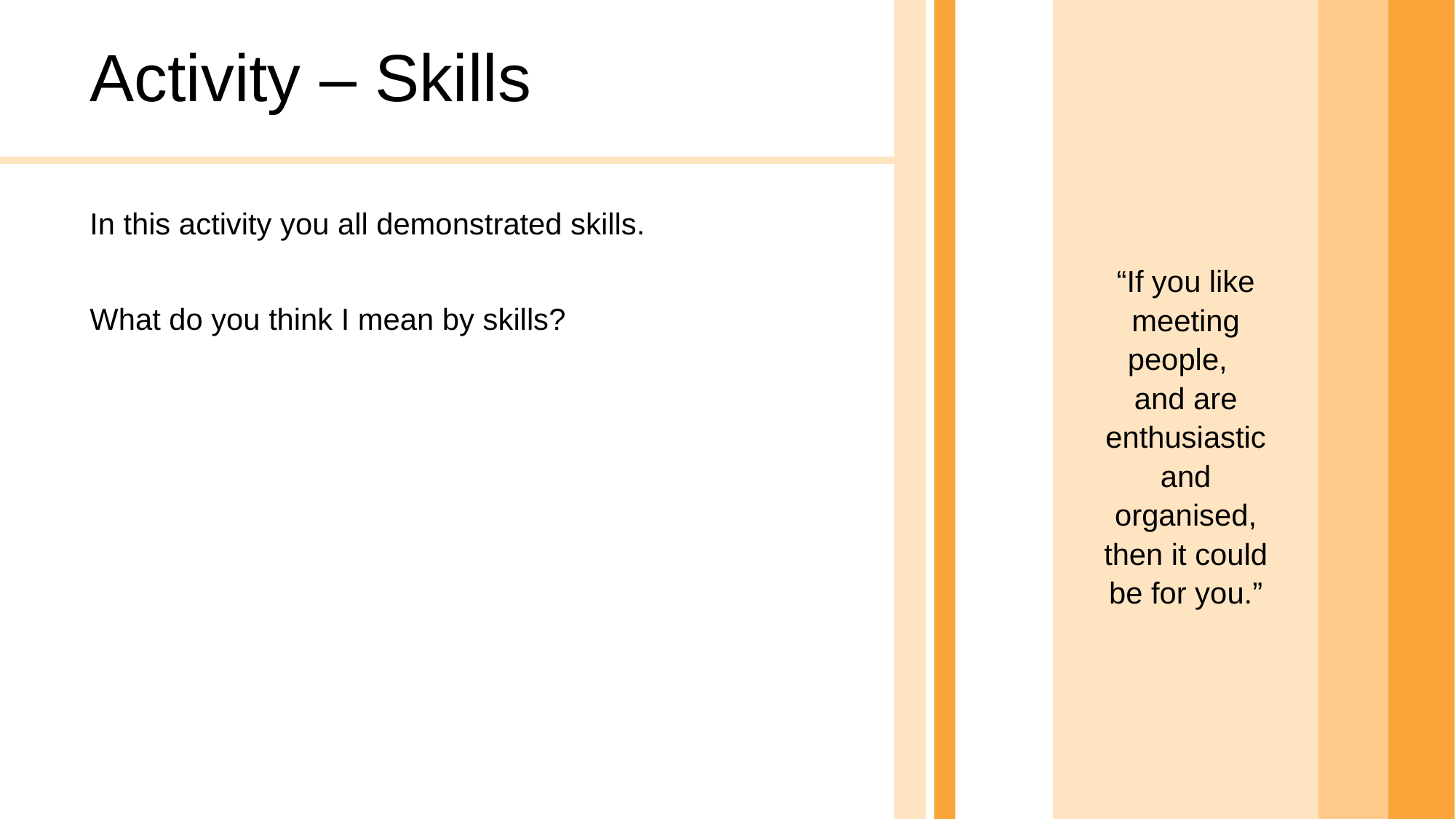

# Activity – Skills

In this activity you all demonstrated skills.

What do you think I mean by skills?

“If you like meeting people,   and are enthusiastic and organised, then it could be for you.”